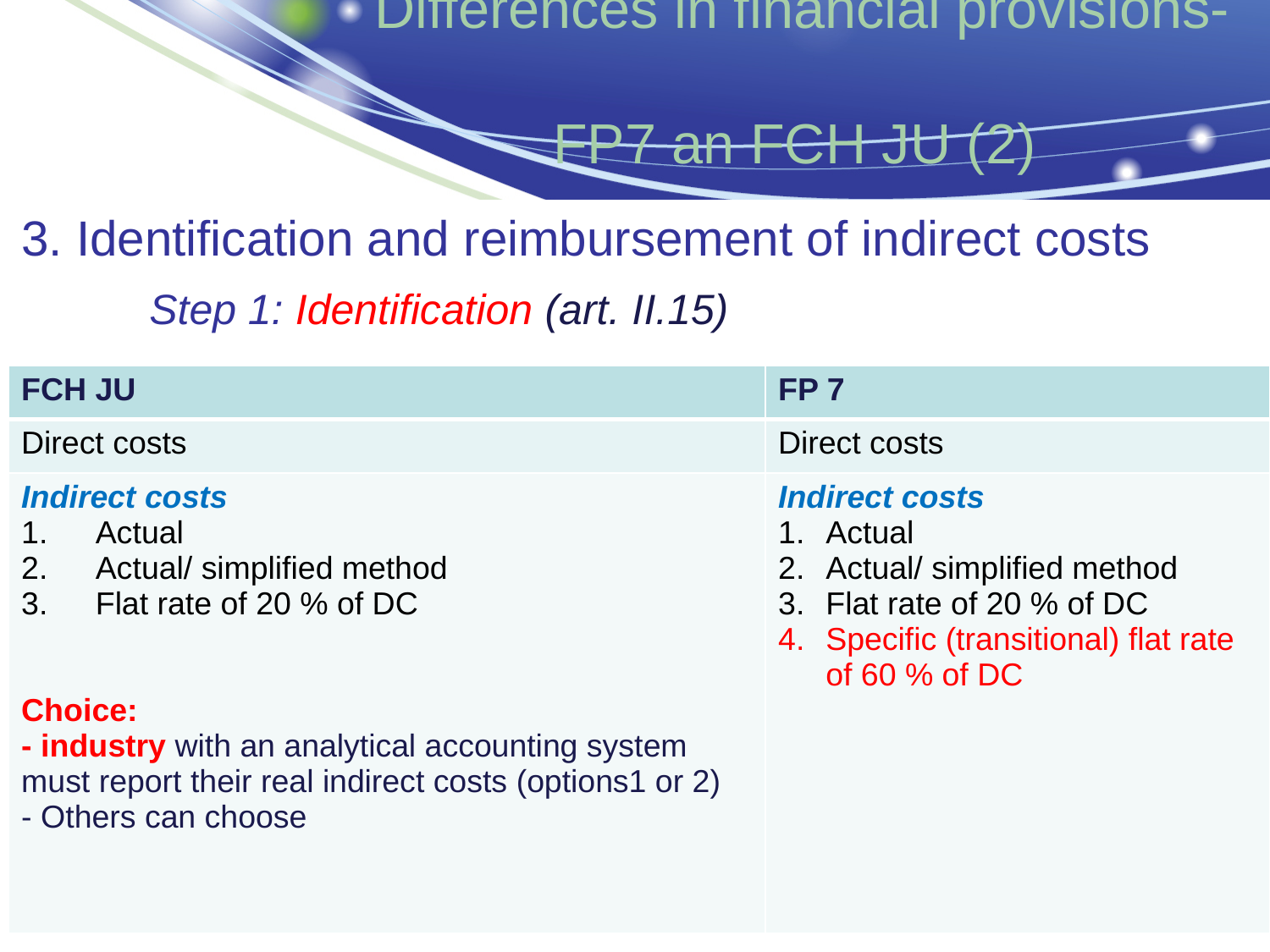

# Differences in financial provisions- FP7 an FCH JU (2)
3. Identification and reimbursement of indirect costs
          Step 1: Identification (art. II.15)

| FCH JU | FP 7 |
| --- | --- |
| Direct costs | Direct costs |
| Indirect costs Actual Actual/ simplified method Flat rate of 20 % of DC Choice: - industry with an analytical accounting system must report their real indirect costs (options1 or 2) - Others can choose | Indirect costs Actual Actual/ simplified method Flat rate of 20 % of DC Specific (transitional) flat rate of 60 % of DC |
13